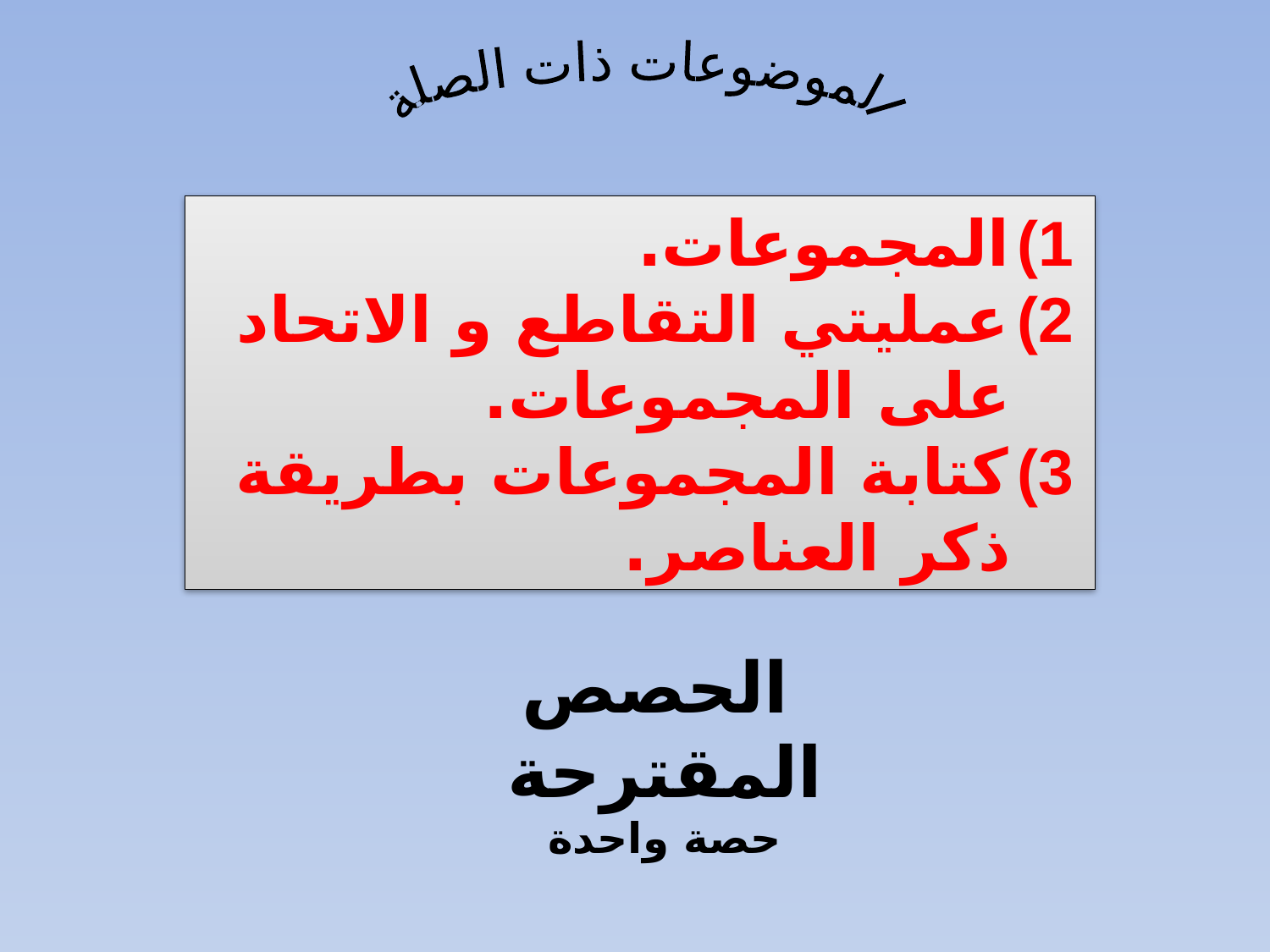

الموضوعات ذات الصلة
المجموعات.
عمليتي التقاطع و الاتحاد على المجموعات.
كتابة المجموعات بطريقة ذكر العناصر.
 الحصص المقترحة
حصة واحدة